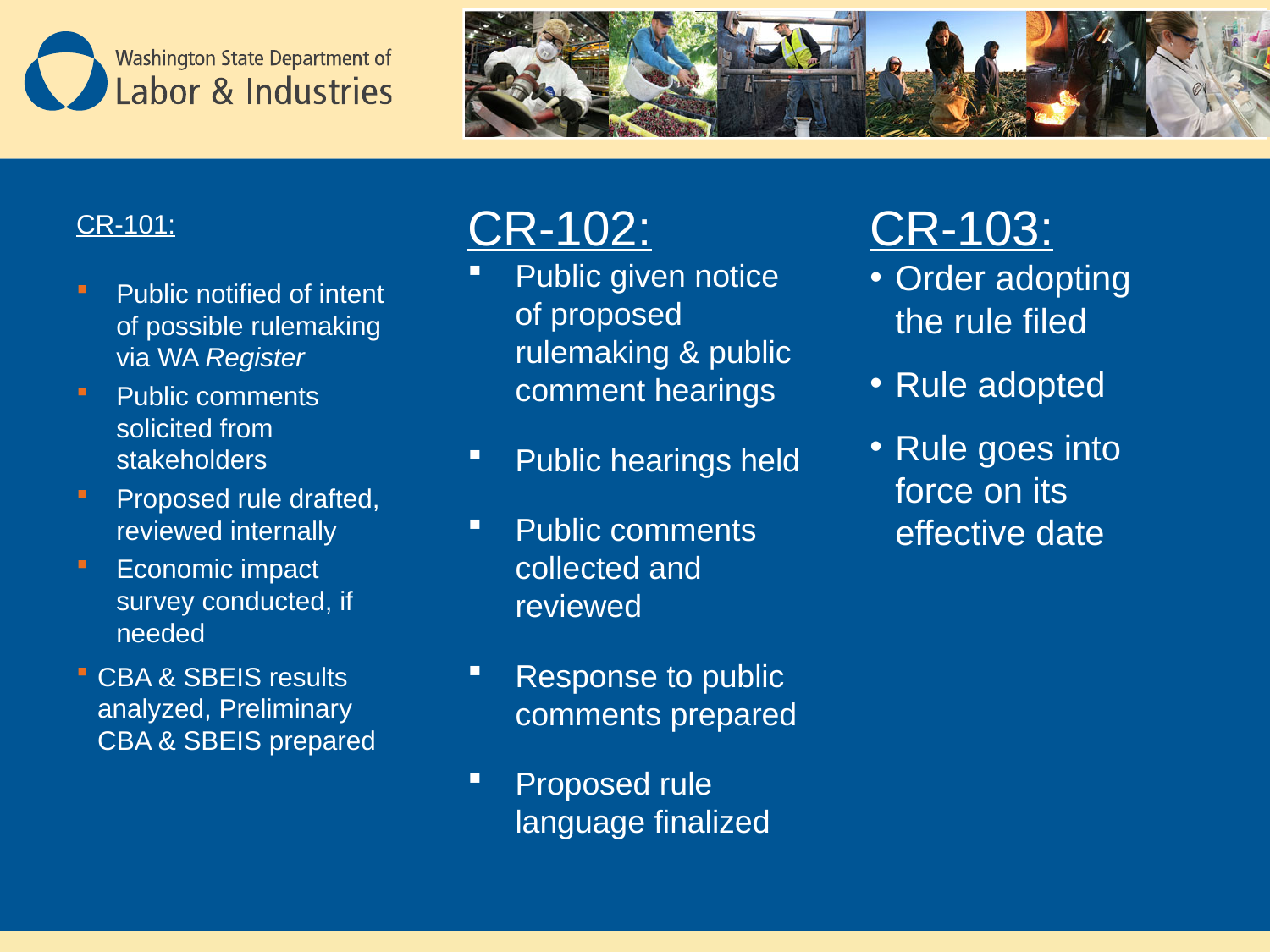

CR-102:
Public given notice of proposed rulemaking & public comment hearings
Public hearings held
Public comments collected and reviewed
Response to public comments prepared
Proposed rule language finalized
CR-103:
Order adopting the rule filed
Rule adopted
Rule goes into force on its effective date
CR-101:

Public notified of intent of possible rulemaking via WA Register
Public comments solicited from stakeholders
Proposed rule drafted, reviewed internally
Economic impact survey conducted, if needed
CBA & SBEIS results analyzed, Preliminary CBA & SBEIS prepared